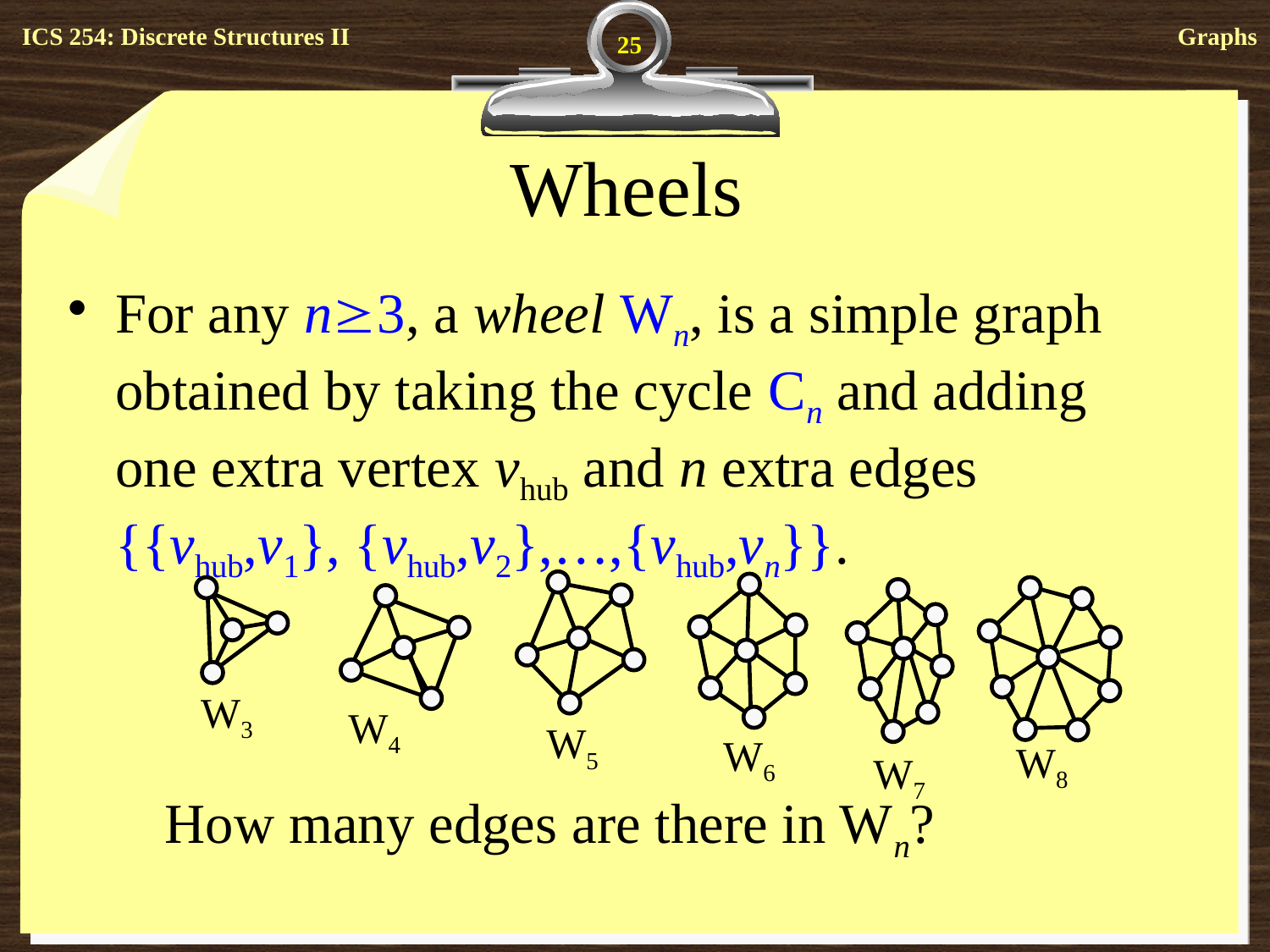

25
# Wheels
For any n≥3, a wheel Wn, is a simple graph obtained by taking the cycle Cn and adding one extra vertex vhub and n extra edges {{vhub,v1}, {vhub,v2},…,{vhub,vn}}.

W3

W4

W5

W6

W8
W7
How many edges are there in Wn?